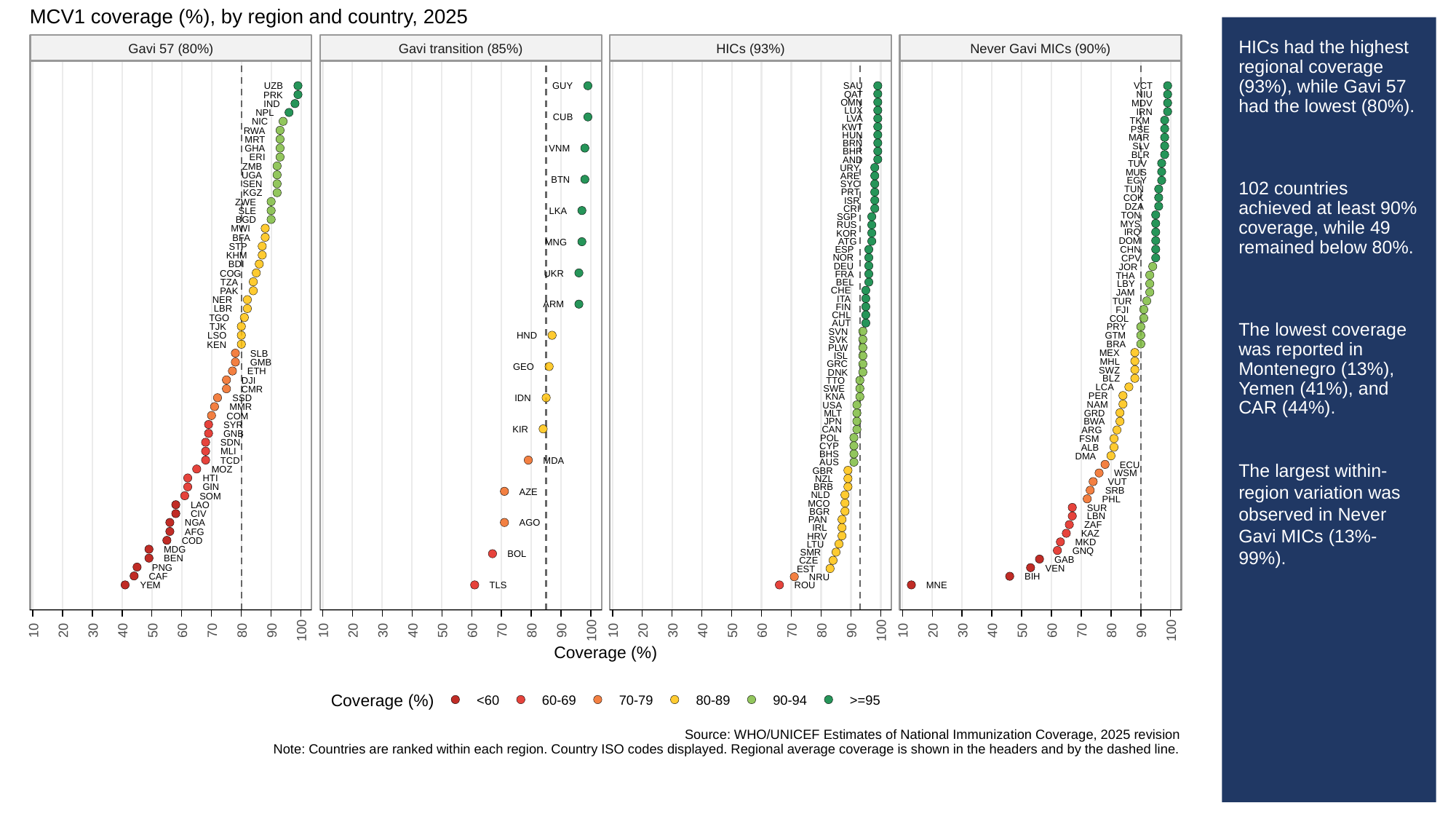

MCV1 coverage (%), by region and country, 2025

Gavi 57 (80%)
Gavi transition (85%)
HICs (93%)
Never Gavi MICs (90%)

UZB
GUY
SAU
VCT

QAT
NIU
PRK

OMN

MDV
IND

LUX

IRN

NPL

CUB

LVA

TKM

NIC

KWT

PSE

RWA

HUN

MAR

MRT

BRN

SLV

GHA
VNM

BHR

BLR

ERI

AND

TUV

ZMB

URY

MUS

UGA

ARE

BTN

EGY

SEN
SYC

TUN

PRT
KGZ

COK

ISR

ZWE

DZA

CRI

SLE
LKA

TON

SGP

BGD

MYS

RUS

MWI

IRQ

KOR

BFA

DOM

ATG
MNG

STP

CHN
ESP

KHM

NOR
CPV

BDI

DEU
JOR

COG
UKR

FRA

THA

TZA
BEL

LBY

CHE
PAK

JAM

ITA

NER

TUR

ARM

FIN

LBR

FJI

CHL

TGO
COL

AUT

TJK
PRY

SVN

LSO
HND
GTM

SVK

BRA
KEN

PLW

MEX
SLB

ISL

MHL

GMB

GRC

GEO

SWZ

ETH

DNK

BLZ

DJI
TTO

LCA

SWE
CMR

PER

KNA

SSD
IDN

NAM
USA

MMR

GRD
MLT

COM

JPN
BWA

SYR

KIR

CAN
ARG

GNB

POL

FSM

SDN

CYP

ALB

MLI

BHS

DMA

TCD
MDA

AUS

ECU

MOZ

GBR

WSM

HTI
NZL

VUT

BRB
GIN

SRB

AZE

NLD

SOM

PHL

MCO

LAO

SUR

BGR

CIV

LBN

PAN

NGA
AGO

ZAF

IRL

AFG

KAZ

HRV

COD

MKD

LTU

MDG

GNQ

SMR

BOL

BEN

GAB

CZE

PNG
VEN

EST

CAF
BIH
NRU

YEM
TLS
ROU
MNE

10
20
30
40
50
60
70
80
90
100
10
20
30
40
50
60
70
80
90
100
10
20
30
40
50
60
70
80
90
100
10
20
30
40
50
60
70
80
90
100
Coverage (%)
Coverage (%)
<60
60-69
70-79
80-89
90-94
>=95

Source: WHO/UNICEF Estimates of National Immunization Coverage, 2025 revision
Note: Countries are ranked within each region. Country ISO codes displayed. Regional average coverage is shown in the headers and by the dashed line.
# HICs had the highest regional coverage (93%), while Gavi 57 had the lowest (80%).

102 countries achieved at least 90% coverage, while 49 remained below 80%.

The lowest coverage was reported in Montenegro (13%), Yemen (41%), and CAR (44%).

The largest within-region variation was observed in Never Gavi MICs (13%-99%).